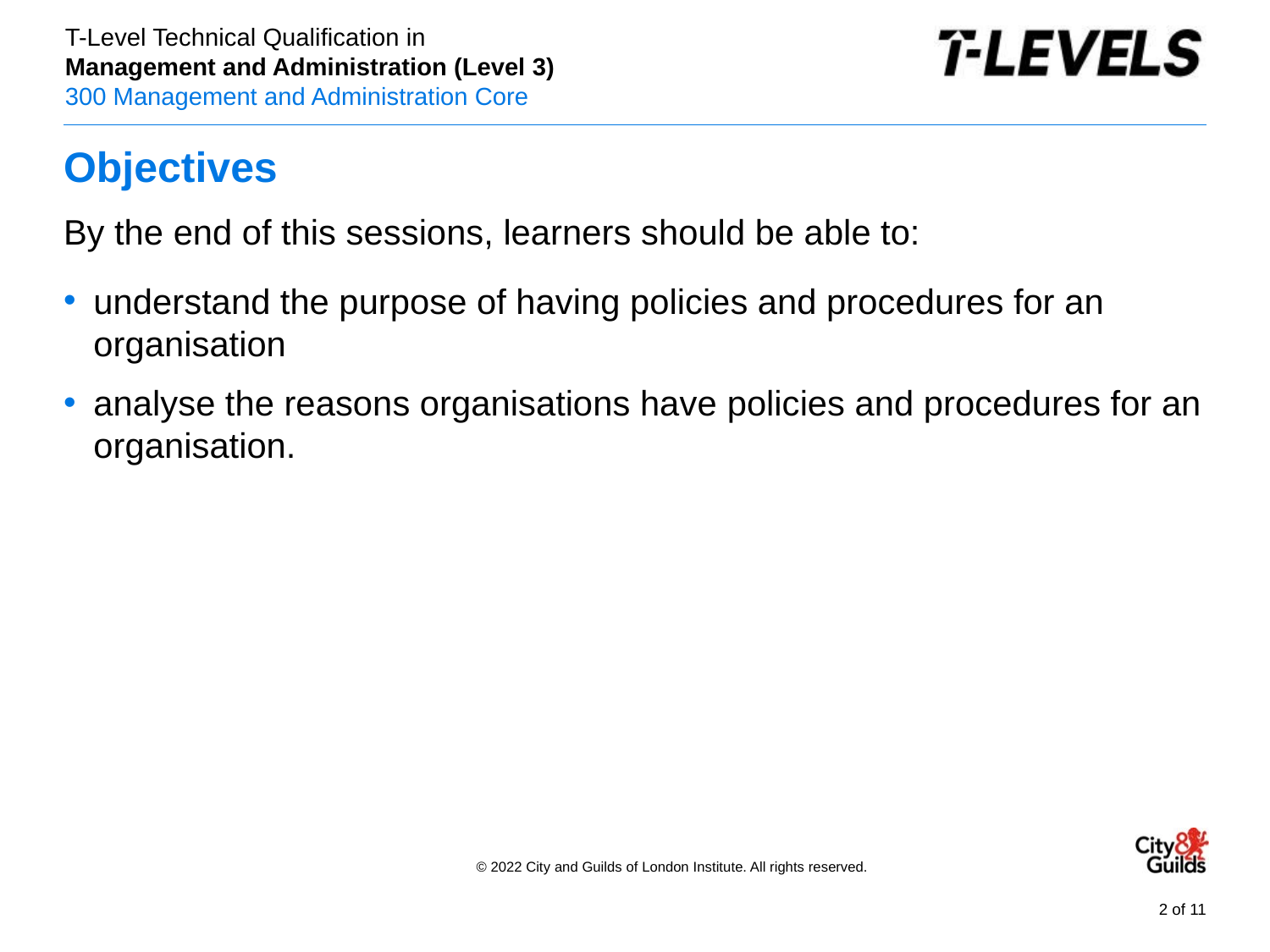

# Objectives
By the end of this sessions, learners should be able to:
understand the purpose of having policies and procedures for an organisation
analyse the reasons organisations have policies and procedures for an organisation.